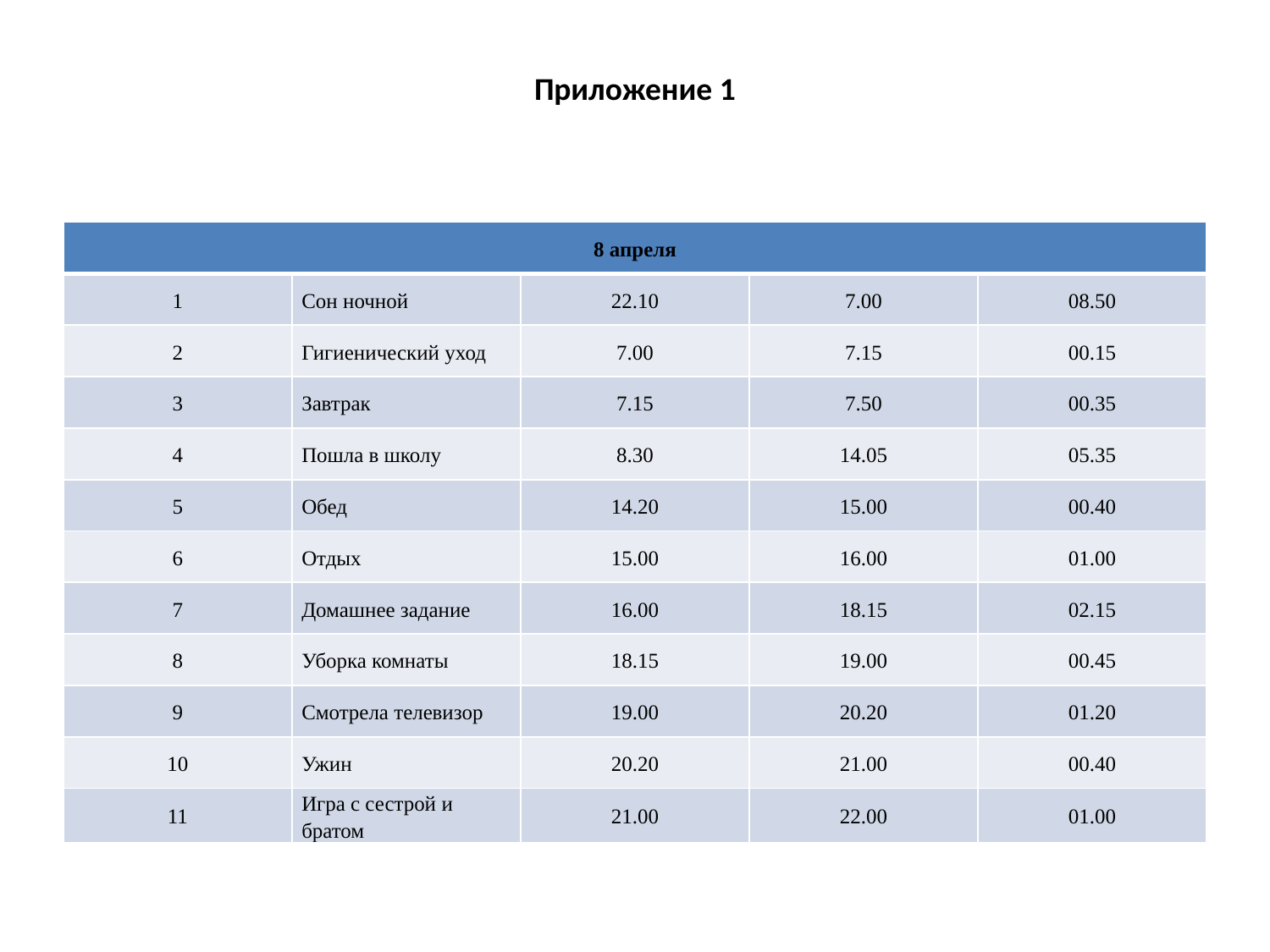

# Приложение 1
| 8 апреля |  |  |  |  |
| --- | --- | --- | --- | --- |
| 1 | Сон ночной | 22.10 | 7.00 | 08.50 |
| 2 | Гигиенический уход | 7.00 | 7.15 | 00.15 |
| 3 | Завтрак | 7.15 | 7.50 | 00.35 |
| 4 | Пошла в школу | 8.30 | 14.05 | 05.35 |
| 5 | Обед | 14.20 | 15.00 | 00.40 |
| 6 | Отдых | 15.00 | 16.00 | 01.00 |
| 7 | Домашнее задание | 16.00 | 18.15 | 02.15 |
| 8 | Уборка комнаты | 18.15 | 19.00 | 00.45 |
| 9 | Смотрела телевизор | 19.00 | 20.20 | 01.20 |
| 10 | Ужин | 20.20 | 21.00 | 00.40 |
| 11 | Игра с сестрой и братом | 21.00 | 22.00 | 01.00 |